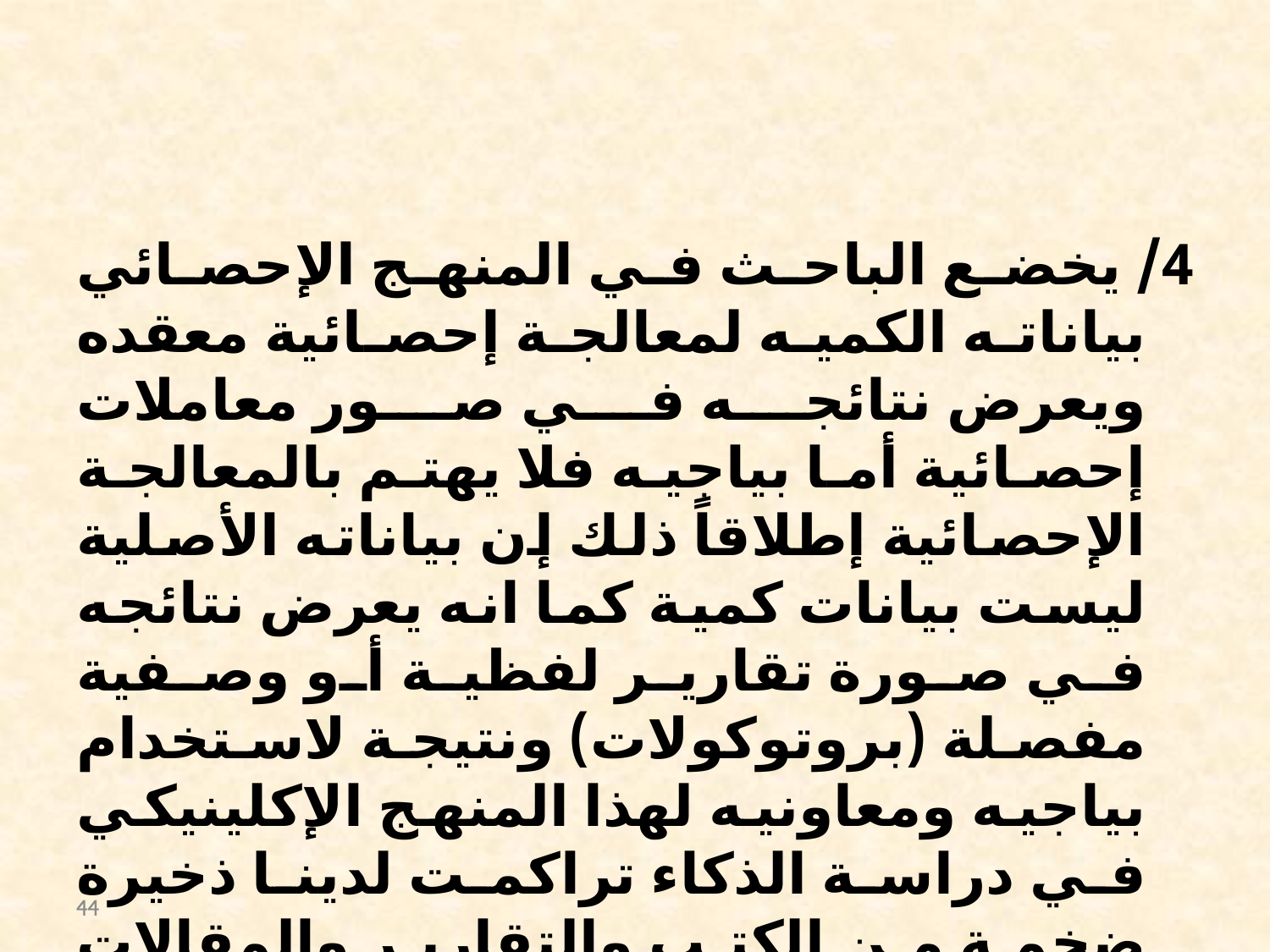

#
4/ يخضع الباحث في المنهج الإحصائي بياناته الكميه لمعالجة إحصائية معقده ويعرض نتائجه في صور معاملات إحصائية أما بياجيه فلا يهتم بالمعالجة الإحصائية إطلاقاً ذلك إن بياناته الأصلية ليست بيانات كمية كما انه يعرض نتائجه في صورة تقارير لفظية أو وصفية مفصلة (بروتوكولات) ونتيجة لاستخدام بياجيه ومعاونيه لهذا المنهج الإكلينيكي في دراسة الذكاء تراكمت لدينا ذخيرة ضخمة من الكتب والتقارير والمقالات الفريدة في نوعها وفي معالجتها لموضوع الذكاء والنمو العقلي.

44